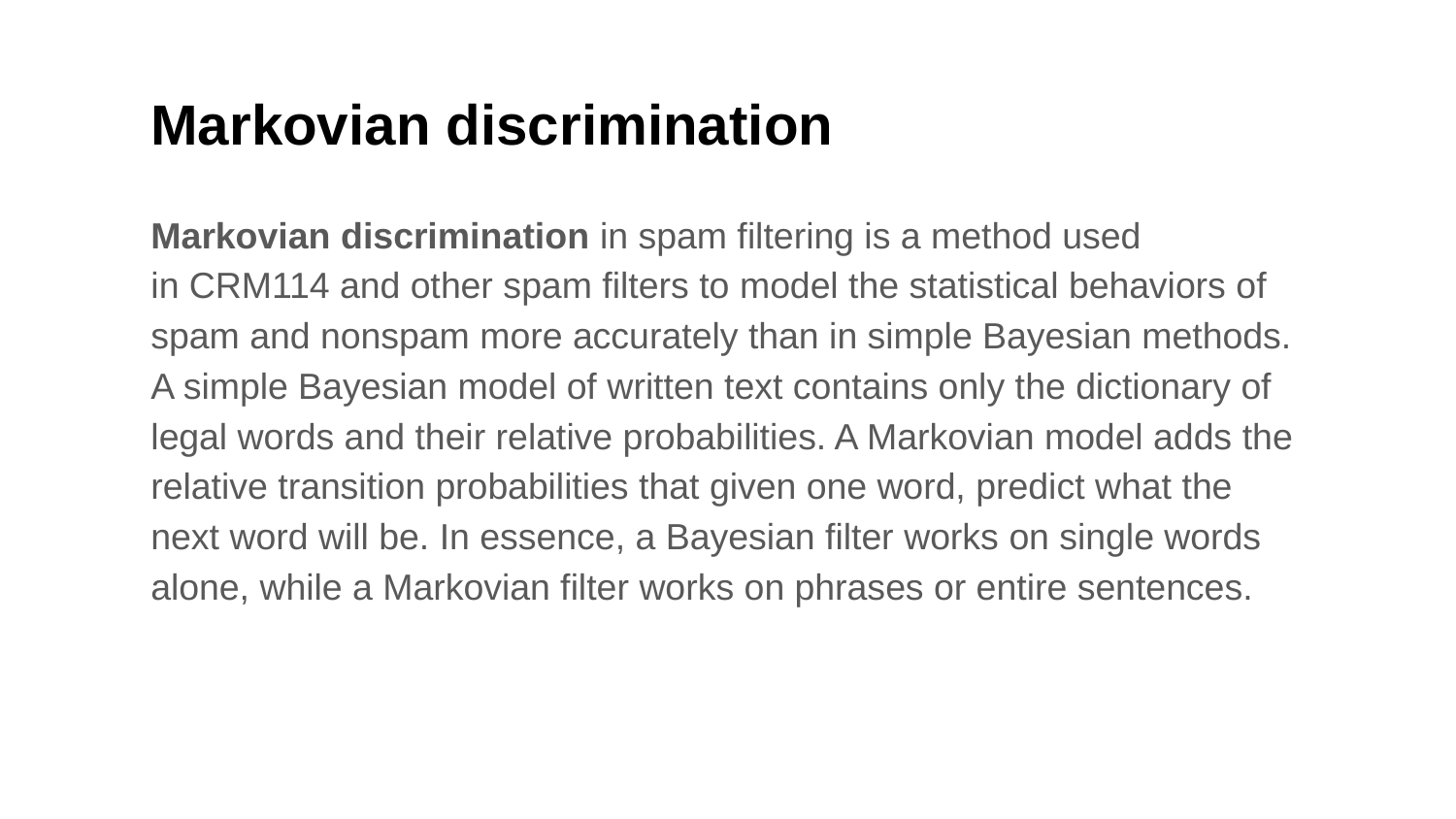

# Markovian discrimination
Markovian discrimination in spam filtering is a method used in CRM114 and other spam filters to model the statistical behaviors of spam and nonspam more accurately than in simple Bayesian methods. A simple Bayesian model of written text contains only the dictionary of legal words and their relative probabilities. A Markovian model adds the relative transition probabilities that given one word, predict what the next word will be. In essence, a Bayesian filter works on single words alone, while a Markovian filter works on phrases or entire sentences.